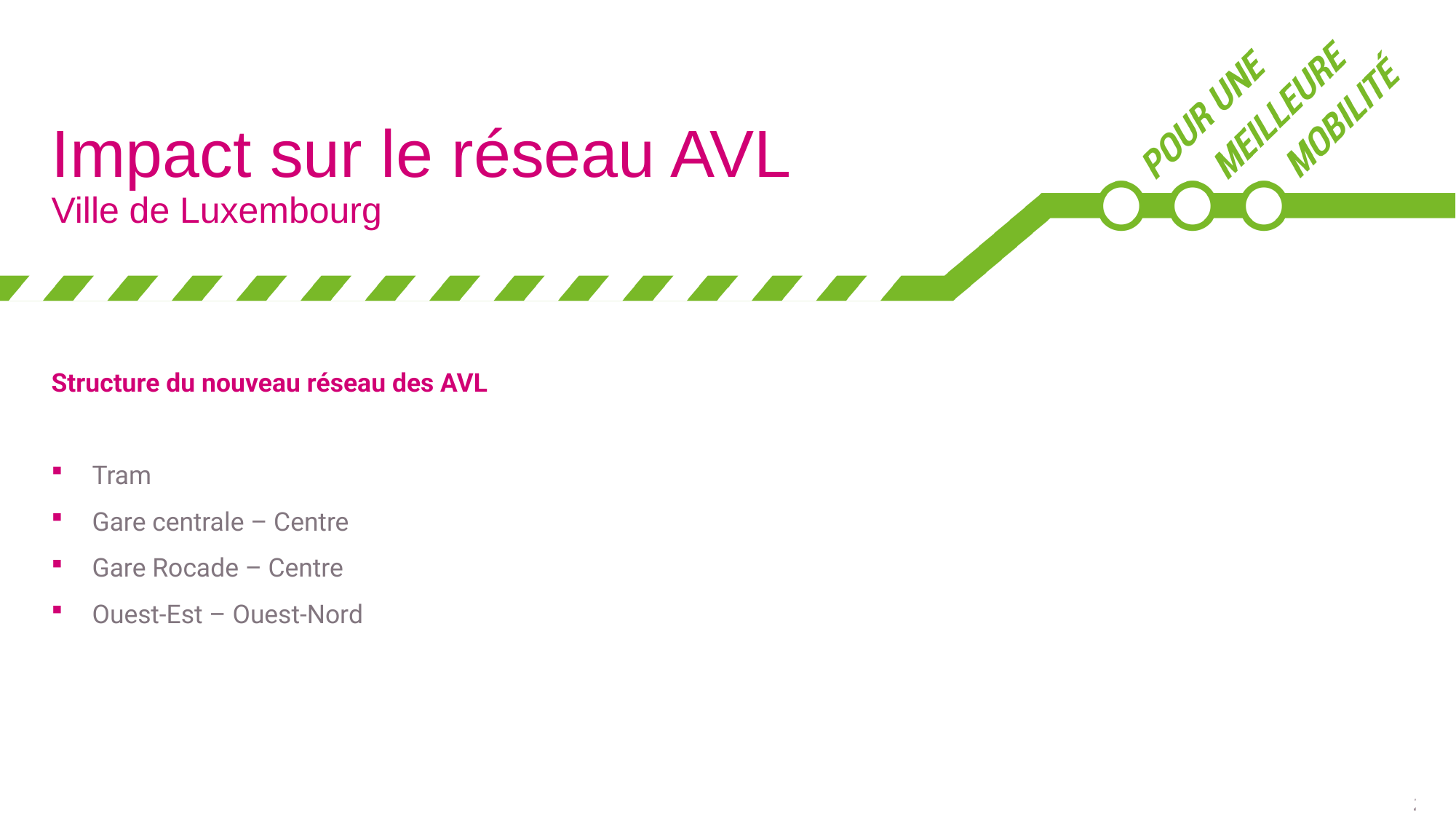

# Impact sur le réseau AVL Ville de Luxembourg
Structure du nouveau réseau des AVL

Tram
Gare centrale – Centre
Gare Rocade – Centre
Ouest-Est – Ouest-Nord